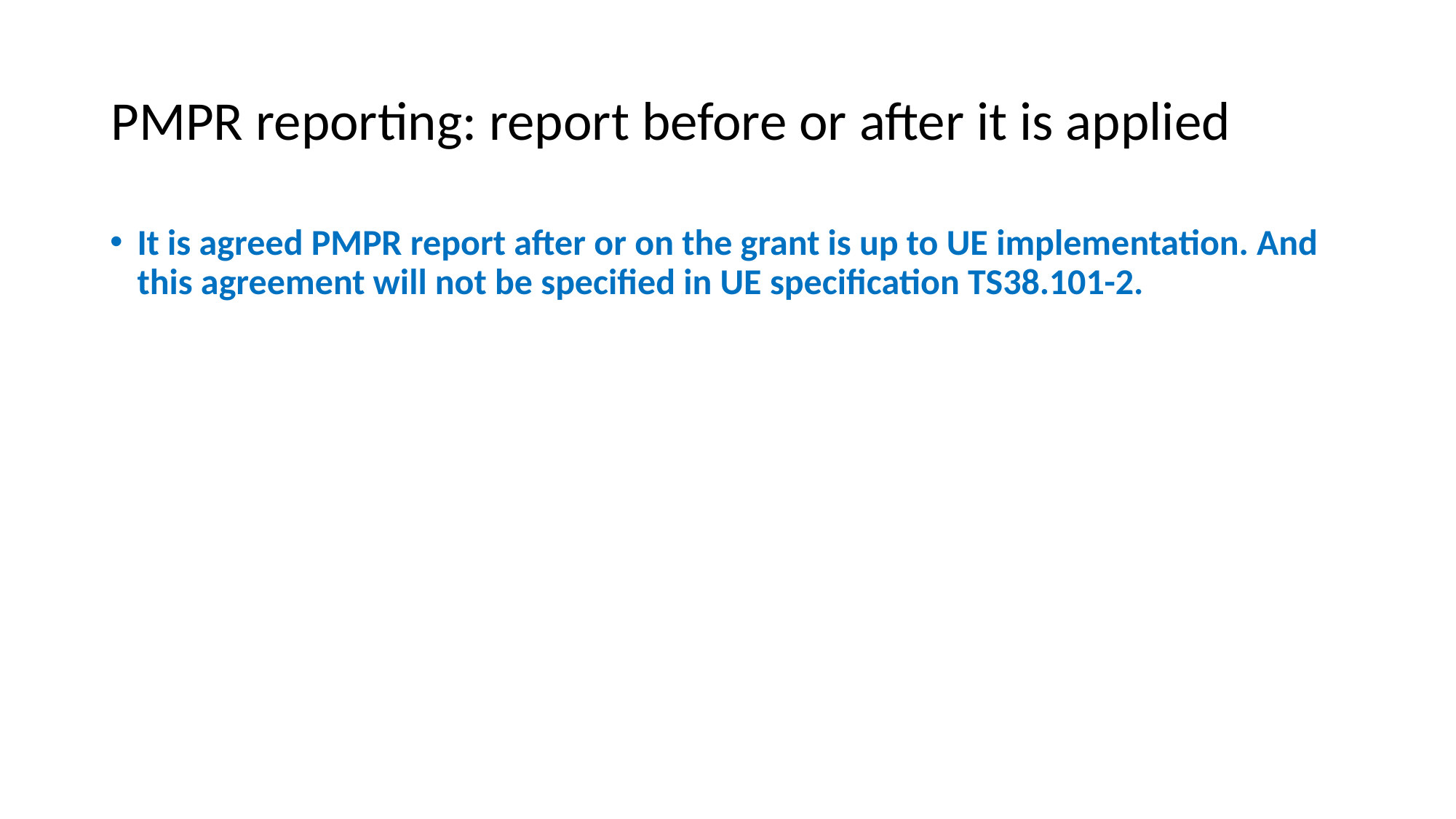

# PMPR reporting: report before or after it is applied
It is agreed PMPR report after or on the grant is up to UE implementation. And this agreement will not be specified in UE specification TS38.101-2.